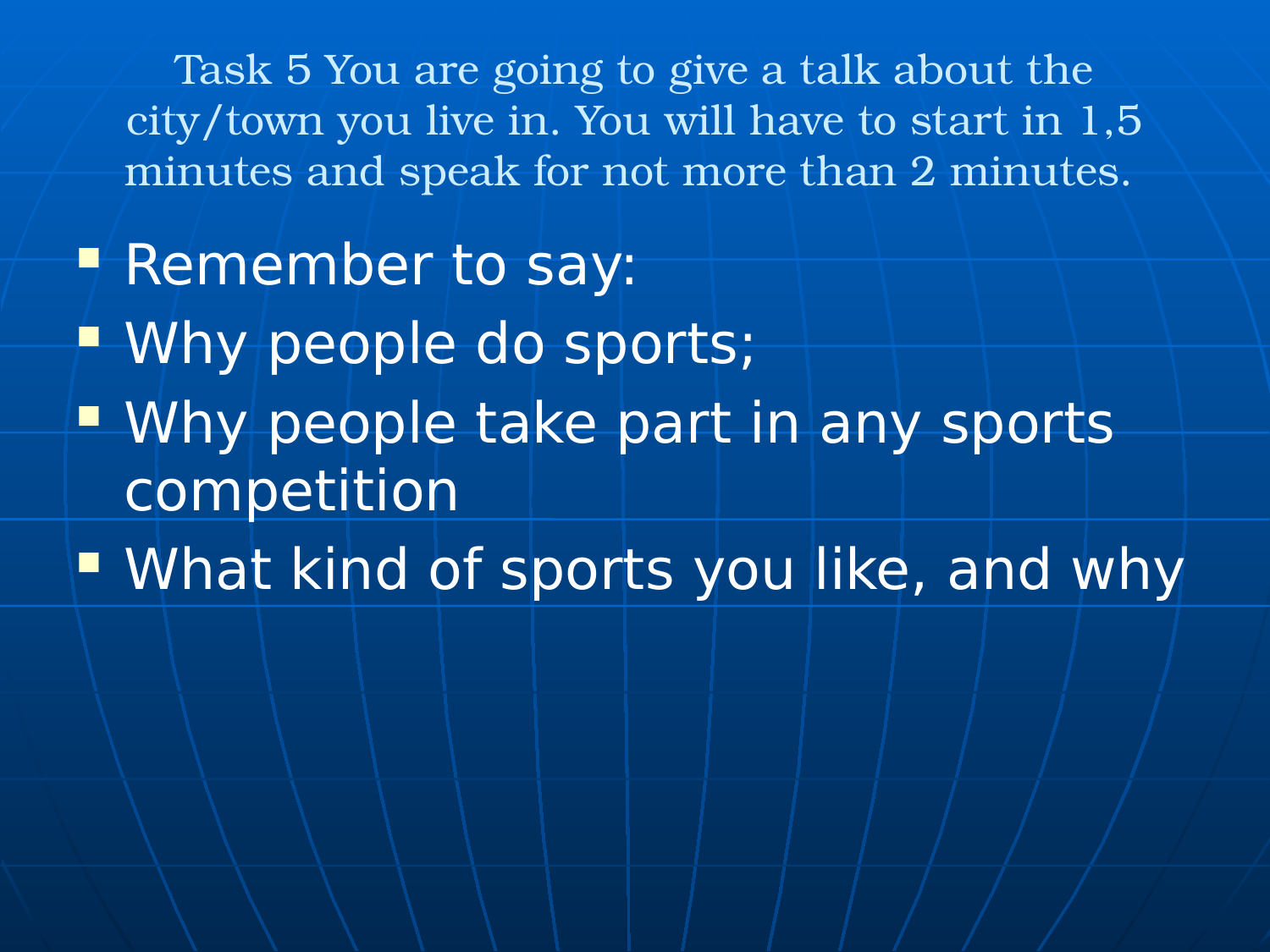

Task 5 You are going to give a talk about the city/town you live in. You will have to start in 1,5 minutes and speak for not more than 2 minutes.
Remember to say:
Why people do sports;
Why people take part in any sports competition
What kind of sports you like, and why